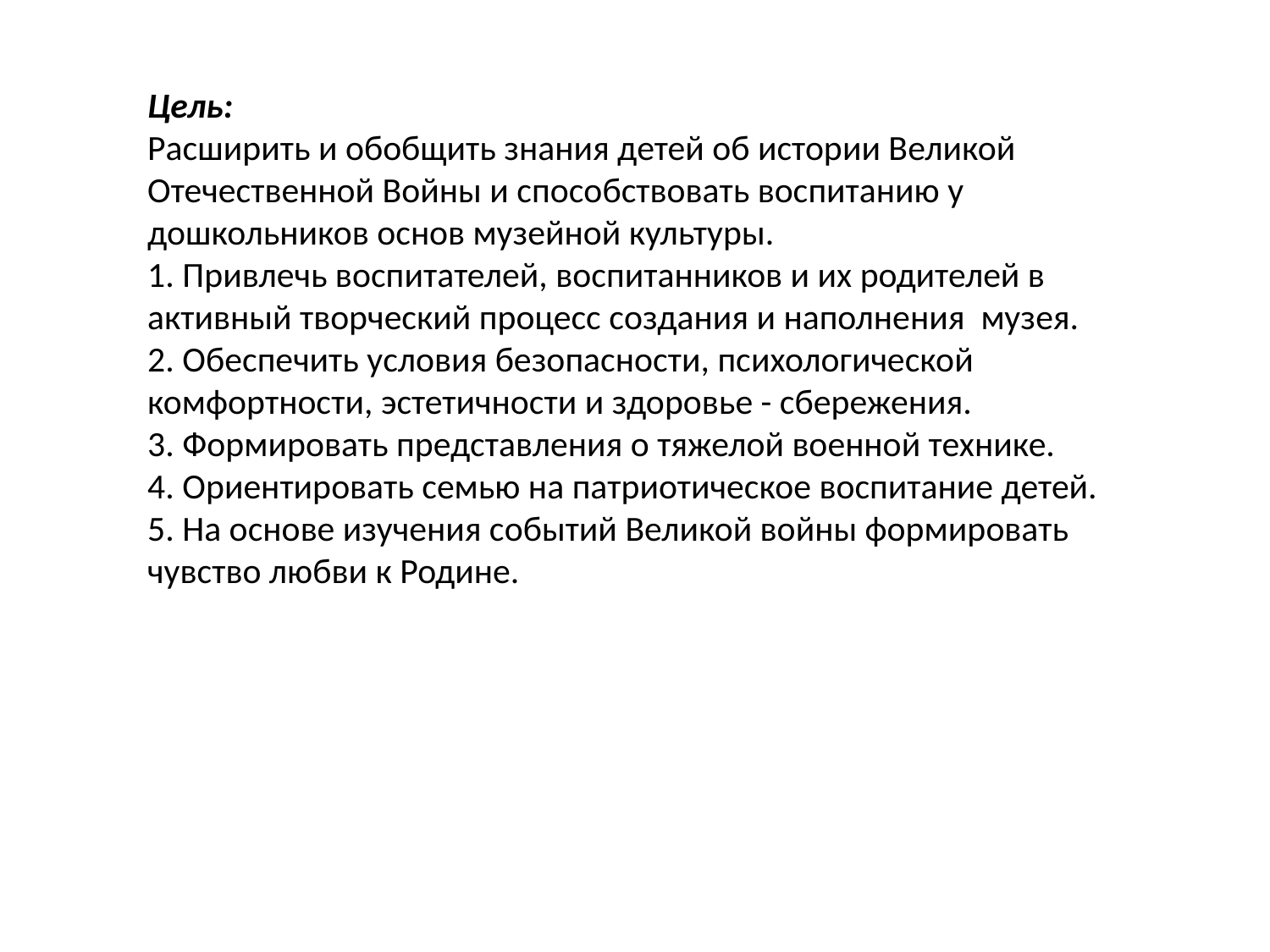

Цель:
Расширить и обобщить знания детей об истории Великой Отечественной Войны и способствовать воспитанию у дошкольников основ музейной культуры.
1. Привлечь воспитателей, воспитанников и их родителей в активный творческий процесс создания и наполнения  музея.
2. Обеспечить условия безопасности, психологической комфортности, эстетичности и здоровье - сбережения.
3. Формировать представления о тяжелой военной технике.
4. Ориентировать семью на патриотическое воспитание детей.
5. На основе изучения событий Великой войны формировать чувство любви к Родине.